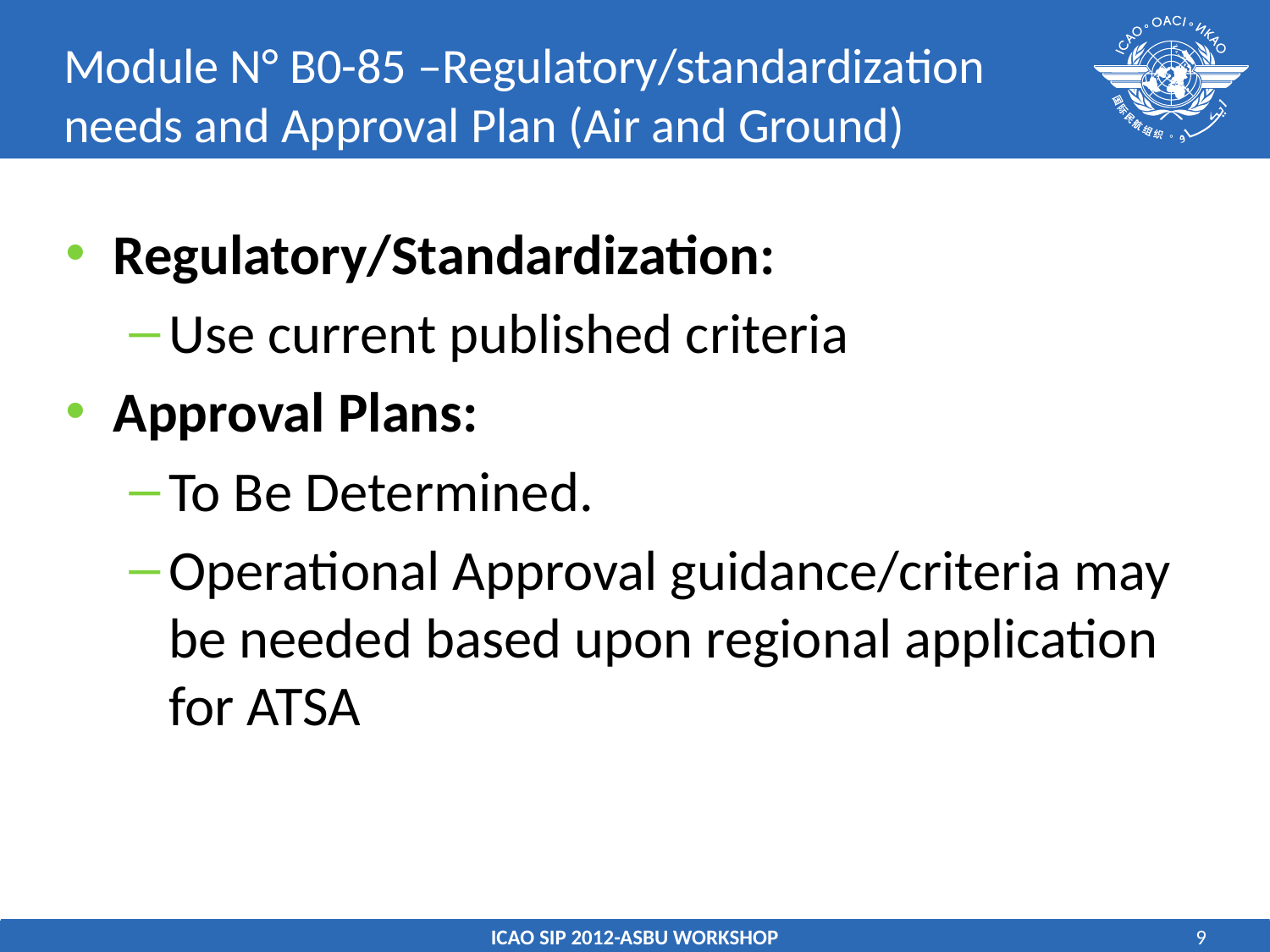

# Module N° B0-85 –Regulatory/standardization needs and Approval Plan (Air and Ground)
Regulatory/Standardization:
Use current published criteria
Approval Plans:
To Be Determined.
Operational Approval guidance/criteria may be needed based upon regional application for ATSA
ICAO SIP 2012-ASBU WORKSHOP
9